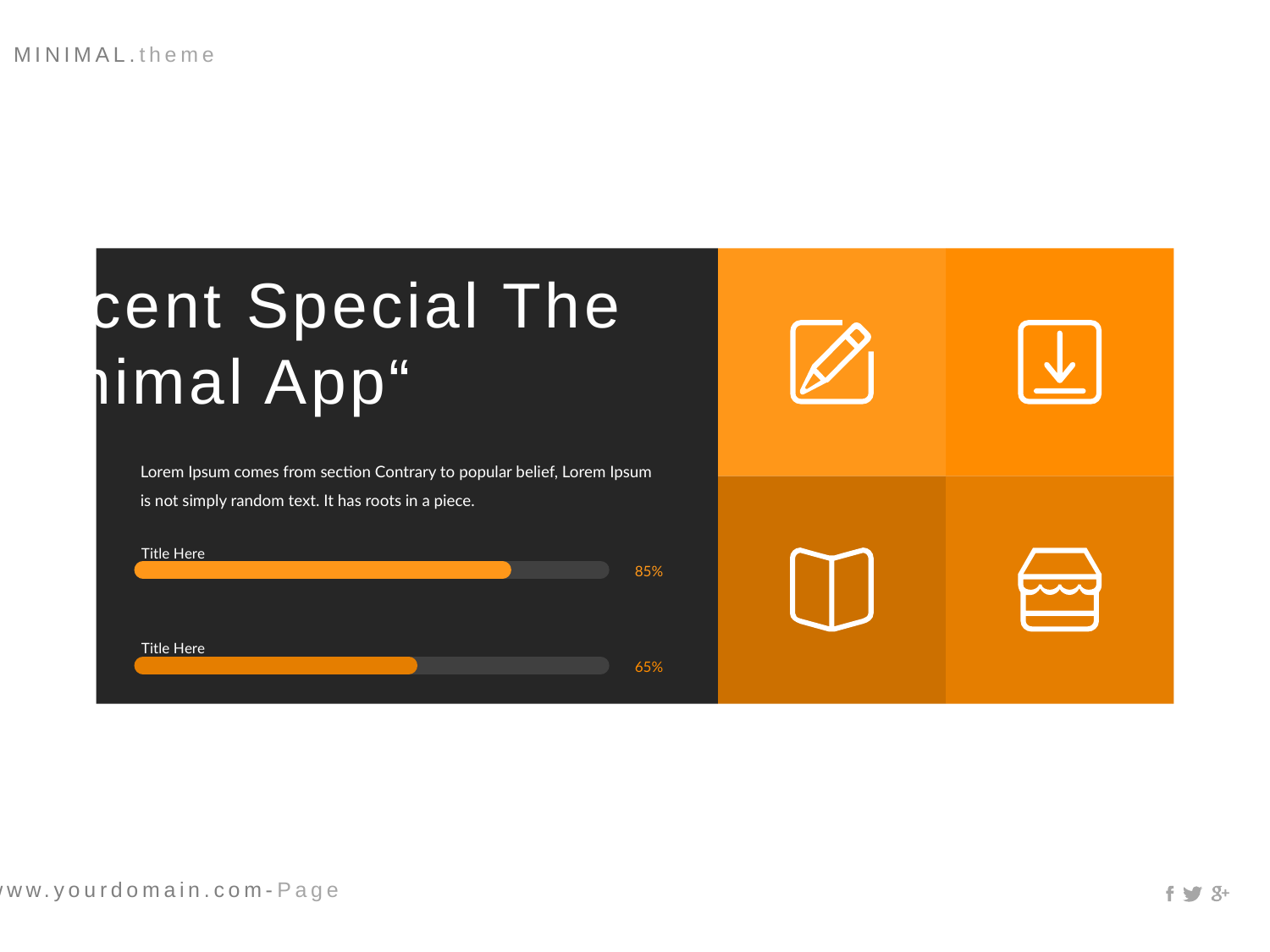

Recent Special The
Minimal App“

Lorem Ipsum comes from section Contrary to popular belief, Lorem Ipsum is not simply random text. It has roots in a piece.

Title Here

85%
Title Here
65%